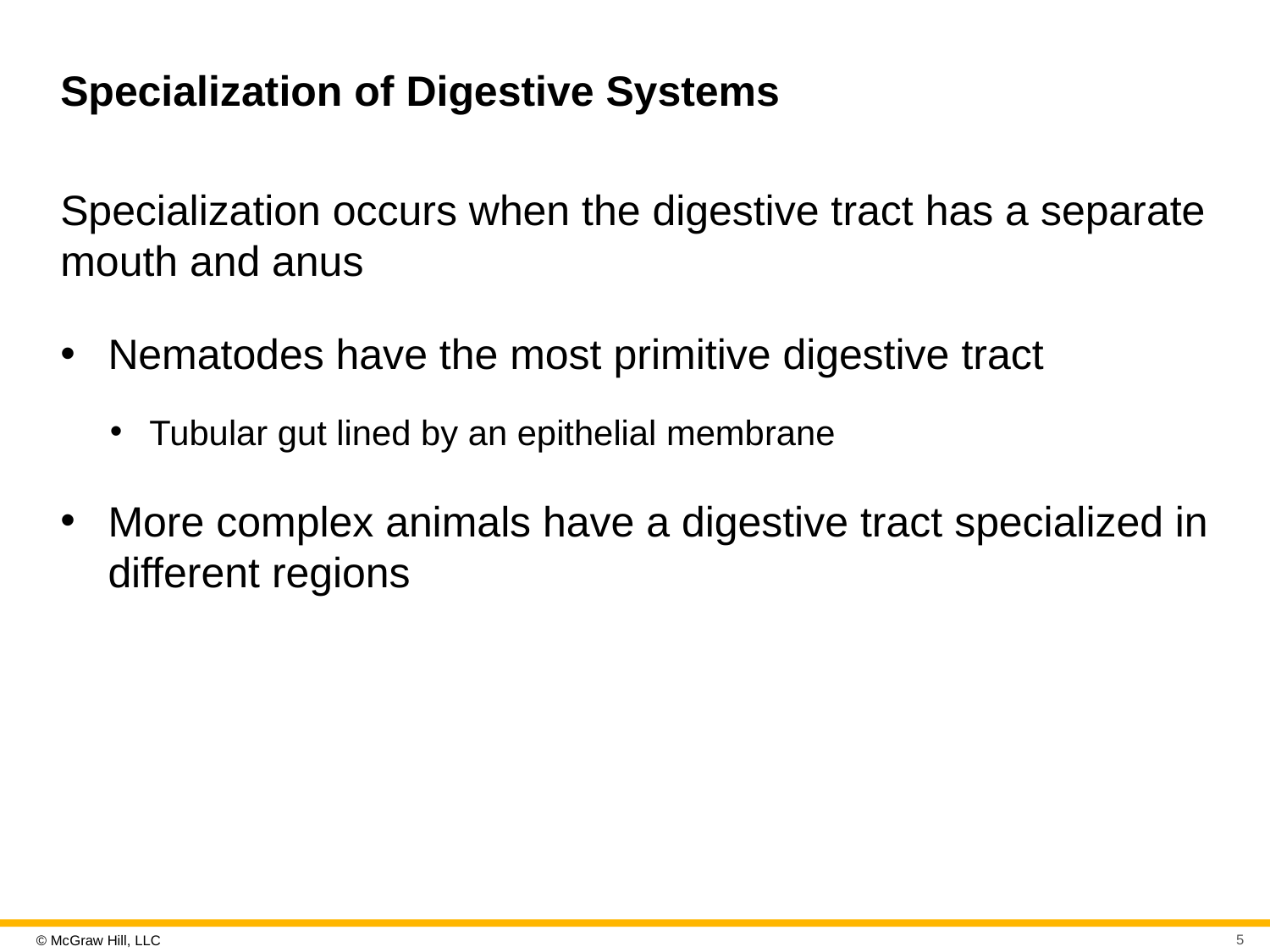

# Specialization of Digestive Systems
Specialization occurs when the digestive tract has a separate mouth and anus
Nematodes have the most primitive digestive tract
Tubular gut lined by an epithelial membrane
More complex animals have a digestive tract specialized in different regions
5